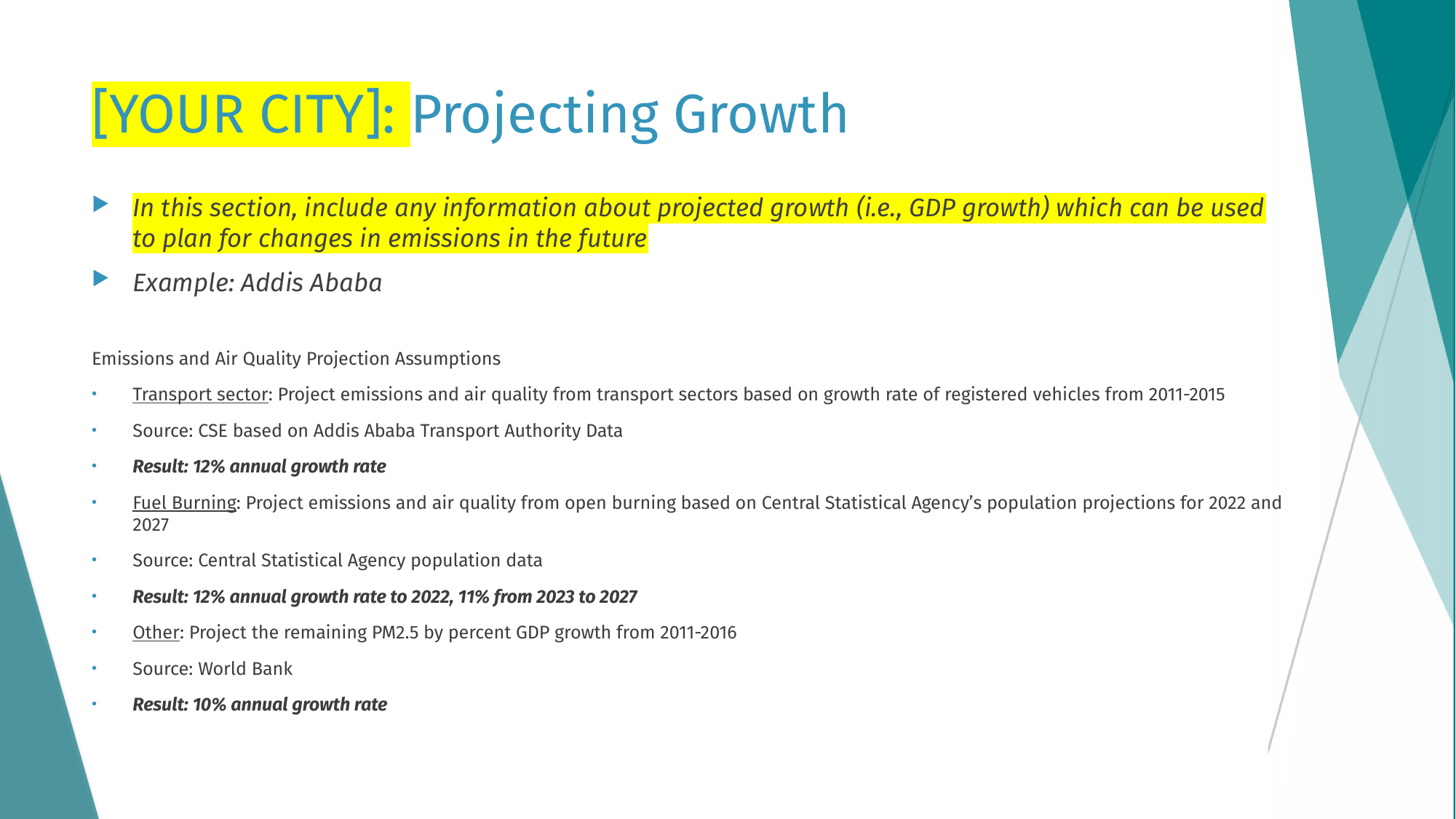

# [YOUR CITY]: Projecting Growth
In this section, include any information about projected growth (i.e., GDP growth) which can be used to plan for changes in emissions in the future
Example: Addis Ababa

Emissions and Air Quality Projection Assumptions  ​
Transport sector: Project emissions and air quality from transport sectors based on growth rate of registered vehicles from 2011-2015​
Source: CSE based on Addis Ababa Transport Authority Data​
Result: 12% annual growth rate​
Fuel Burning: Project emissions and air quality from open burning based on Central Statistical Agency’s population projections for 2022 and 2027​
Source: Central Statistical Agency population data​
Result: 12% annual growth rate to 2022, 11% from 2023 to 2027​
Other: Project the remaining PM2.5 by percent GDP growth from 2011-2016​
Source: World Bank​
Result: 10% annual growth rate​

20